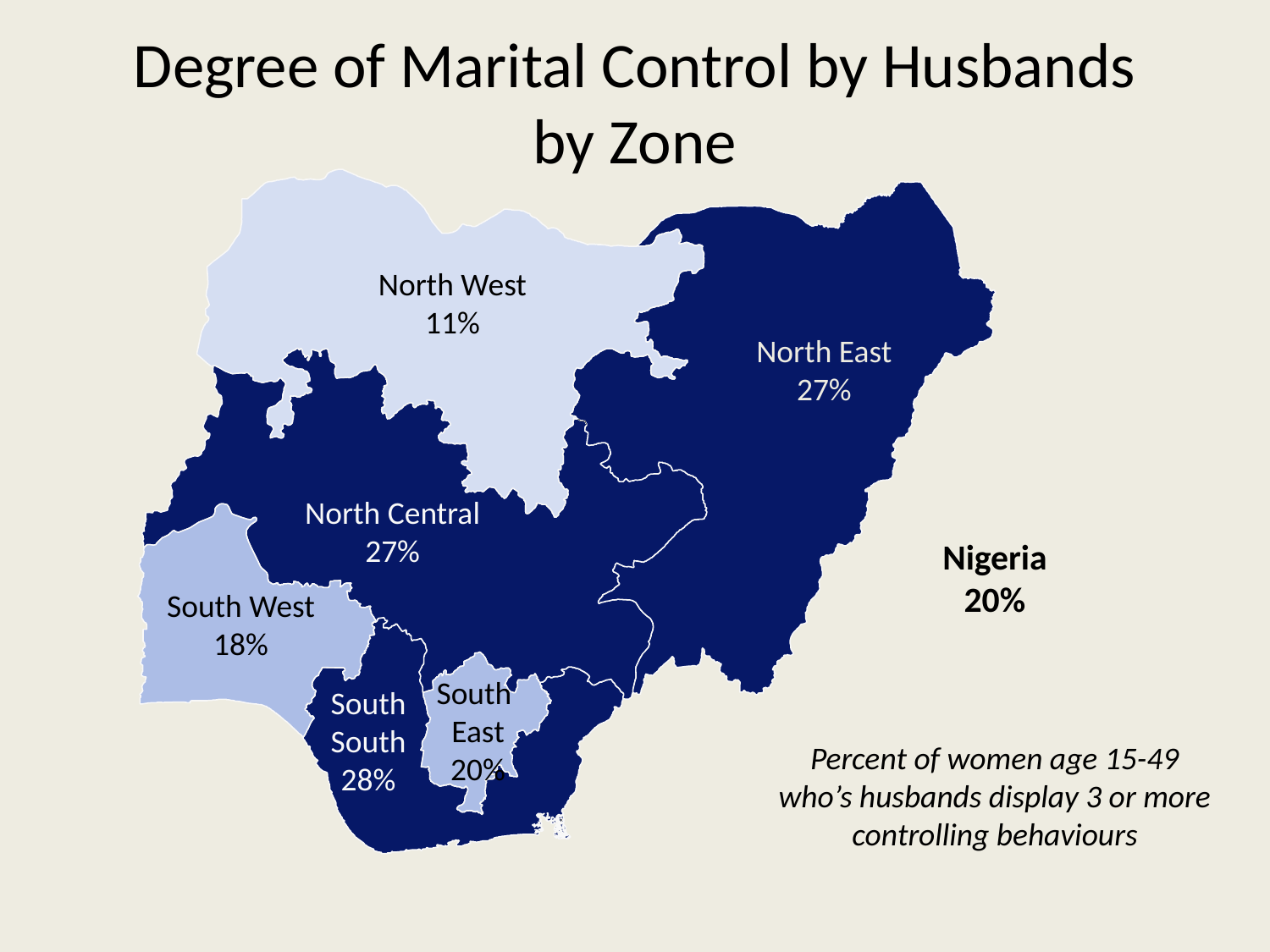

# Degree of Marital Control by Husbands by Zone

North West
11%
North East
27%
North Central
27%
South West
18%
South
East
20%
South
South
28%
Nigeria
20%
Percent of women age 15-49 who’s husbands display 3 or more controlling behaviours